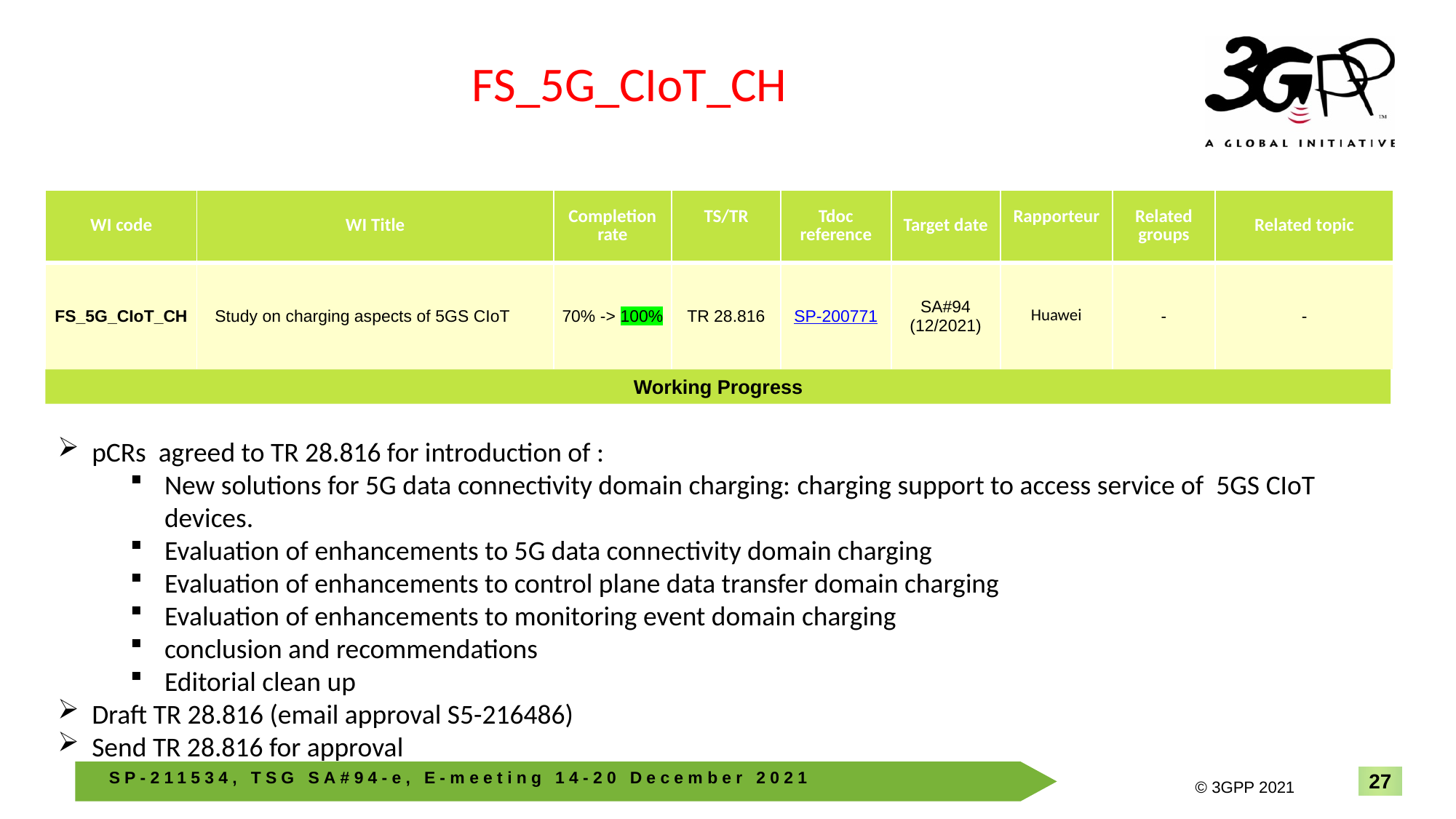

FS_5G_CIoT_CH
| WI code | WI Title | Completion rate | TS/TR | Tdoc reference | Target date | Rapporteur | Related groups | Related topic |
| --- | --- | --- | --- | --- | --- | --- | --- | --- |
| FS\_5G\_CIoT\_CH | Study on charging aspects of 5GS CIoT | 70% -> 100% | TR 28.816 | SP-200771 | SA#94 (12/2021) | Huawei | - | - |
Working Progress
pCRs  agreed to TR 28.816 for introduction of :
New solutions for 5G data connectivity domain charging: charging support to access service of  5GS CIoT devices.
Evaluation of enhancements to 5G data connectivity domain charging
Evaluation of enhancements to control plane data transfer domain charging
Evaluation of enhancements to monitoring event domain charging
conclusion and recommendations
Editorial clean up
Draft TR 28.816 (email approval S5-216486)
Send TR 28.816 for approval